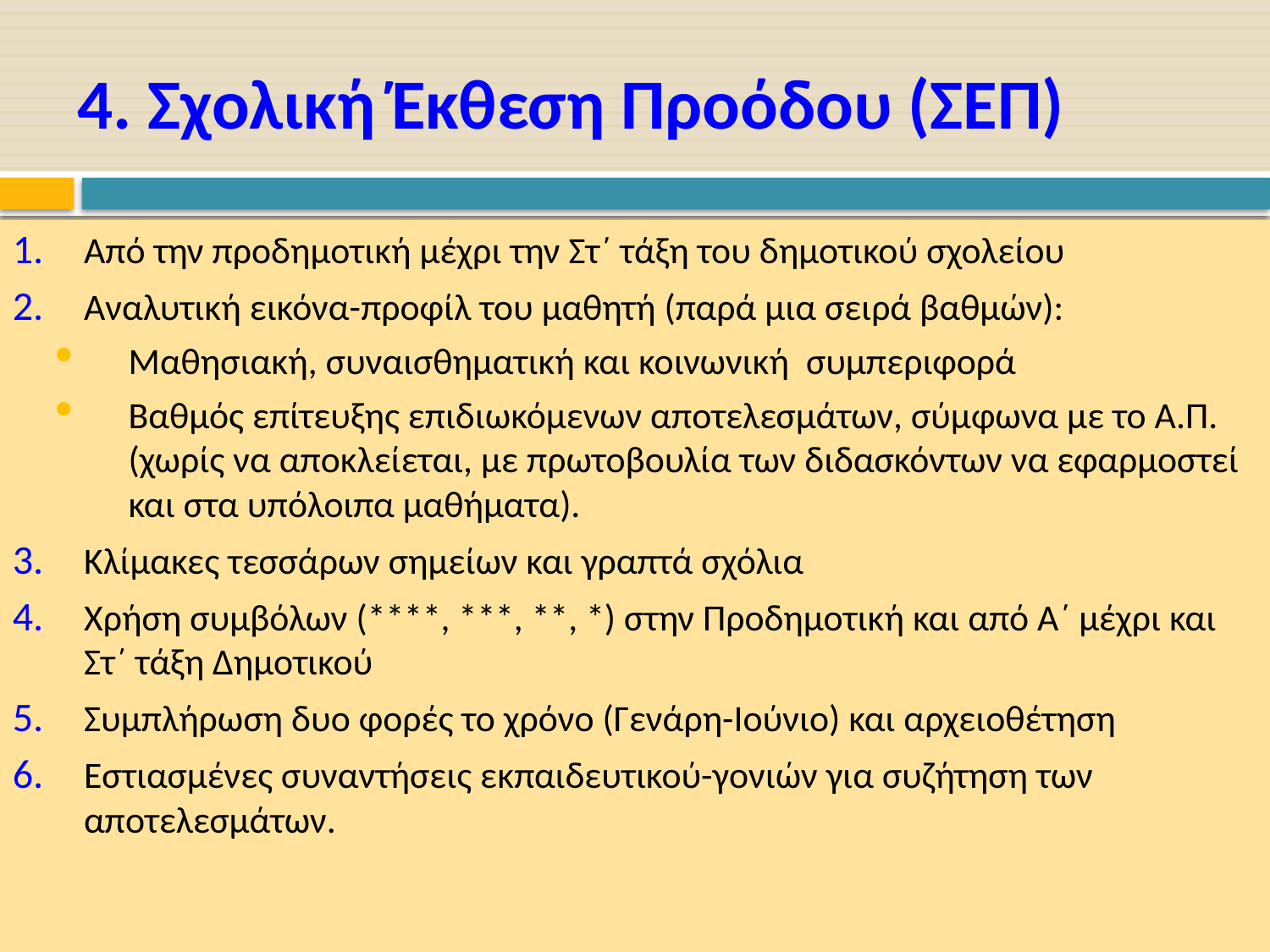

# 4. Σχολική Έκθεση Προόδου (ΣΕΠ)
Από την προδημοτική μέχρι την Στ΄ τάξη του δημοτικού σχολείου
Αναλυτική εικόνα-προφίλ του μαθητή (παρά μια σειρά βαθμών):
Μαθησιακή, συναισθηματική και κοινωνική  συμπεριφορά
Βαθμός επίτευξης επιδιωκόμενων αποτελεσμάτων, σύμφωνα με το Α.Π. (χωρίς να αποκλείεται, με πρωτοβουλία των διδασκόντων να εφαρμοστεί και στα υπόλοιπα μαθήματα).
Κλίμακες τεσσάρων σημείων και γραπτά σχόλια
Χρήση συμβόλων (****, ***, **, *) στην Προδημοτική και από Α΄ μέχρι και Στ΄ τάξη Δημοτικού
Συμπλήρωση δυο φορές το χρόνο (Γενάρη-Ιούνιο) και αρχειοθέτηση
Εστιασμένες συναντήσεις εκπαιδευτικού-γονιών για συζήτηση των αποτελεσμάτων.